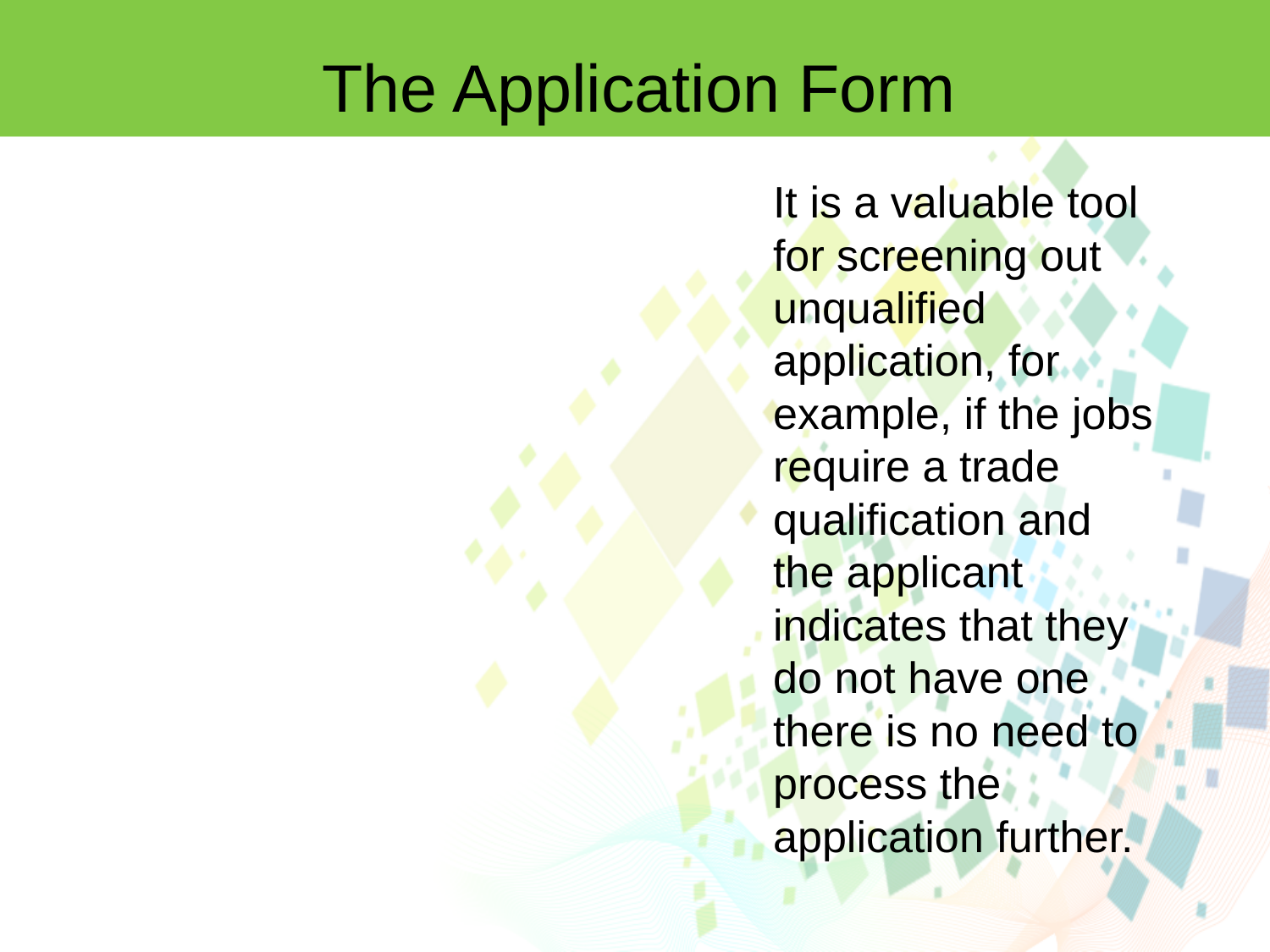

The Application Form
It is a valuable tool for screening out unqualified application, for example, if the jobs require a trade qualification and the applicant indicates that they do not have one there is no need to process the application further.